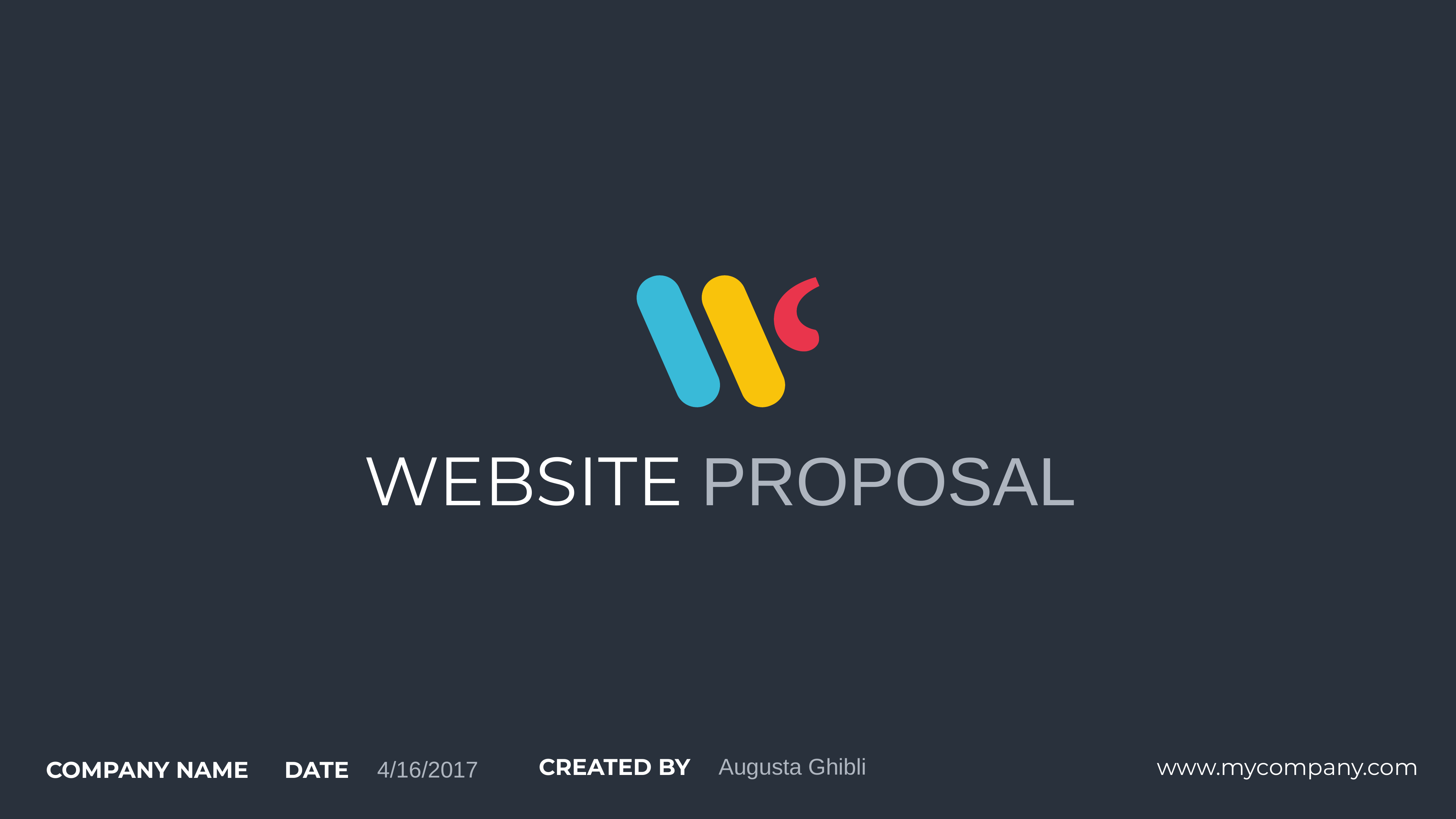

website proposal
Augusta Ghibli
created by
www.mycompany.com
4/16/2017
company name
date